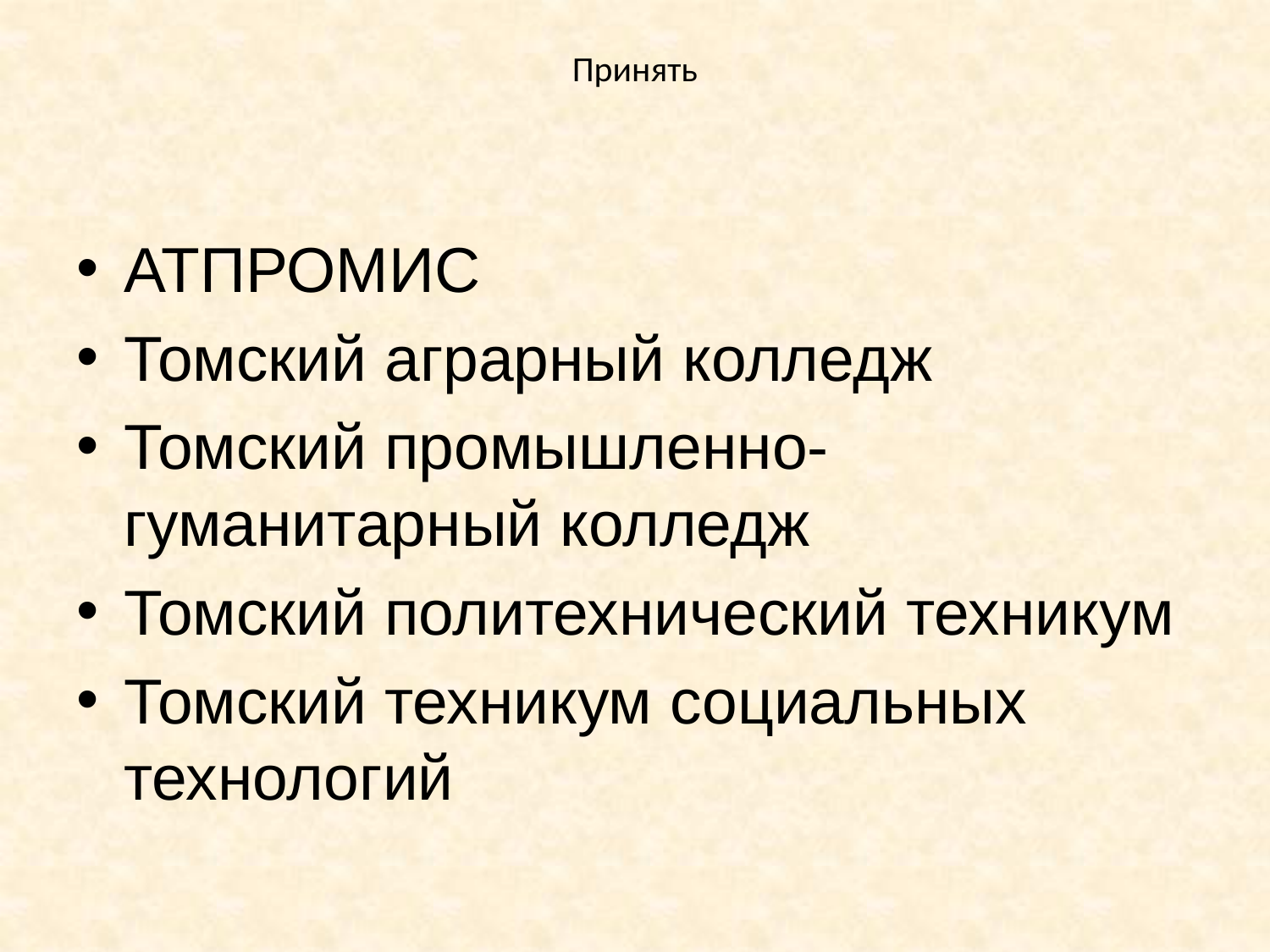

# Принять
АТПРОМИС
Томский аграрный колледж
Томский промышленно-гуманитарный колледж
Томский политехнический техникум
Томский техникум социальных технологий